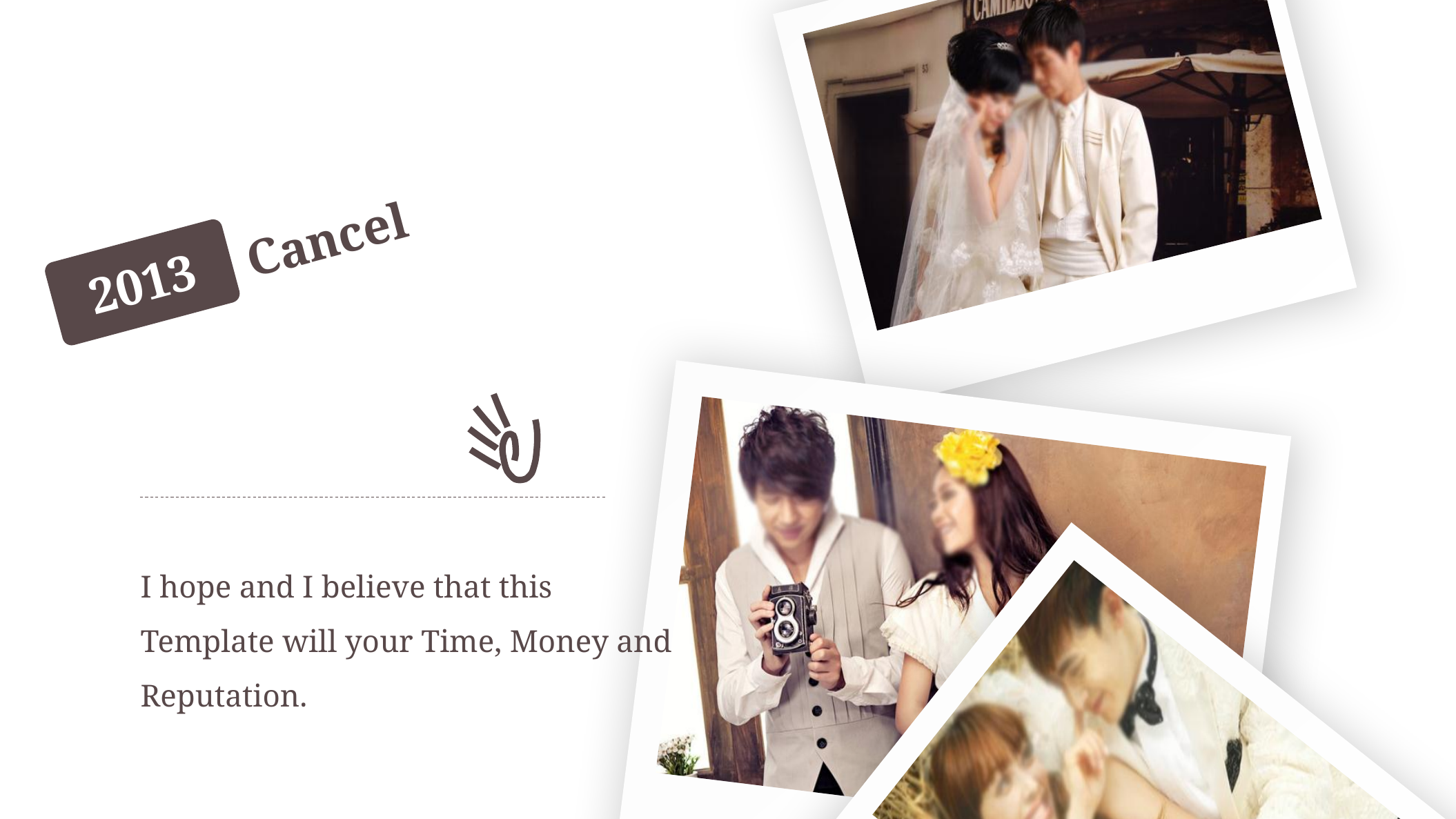

Cancel
2013

I hope and I believe that this Template will your Time, Money and Reputation.